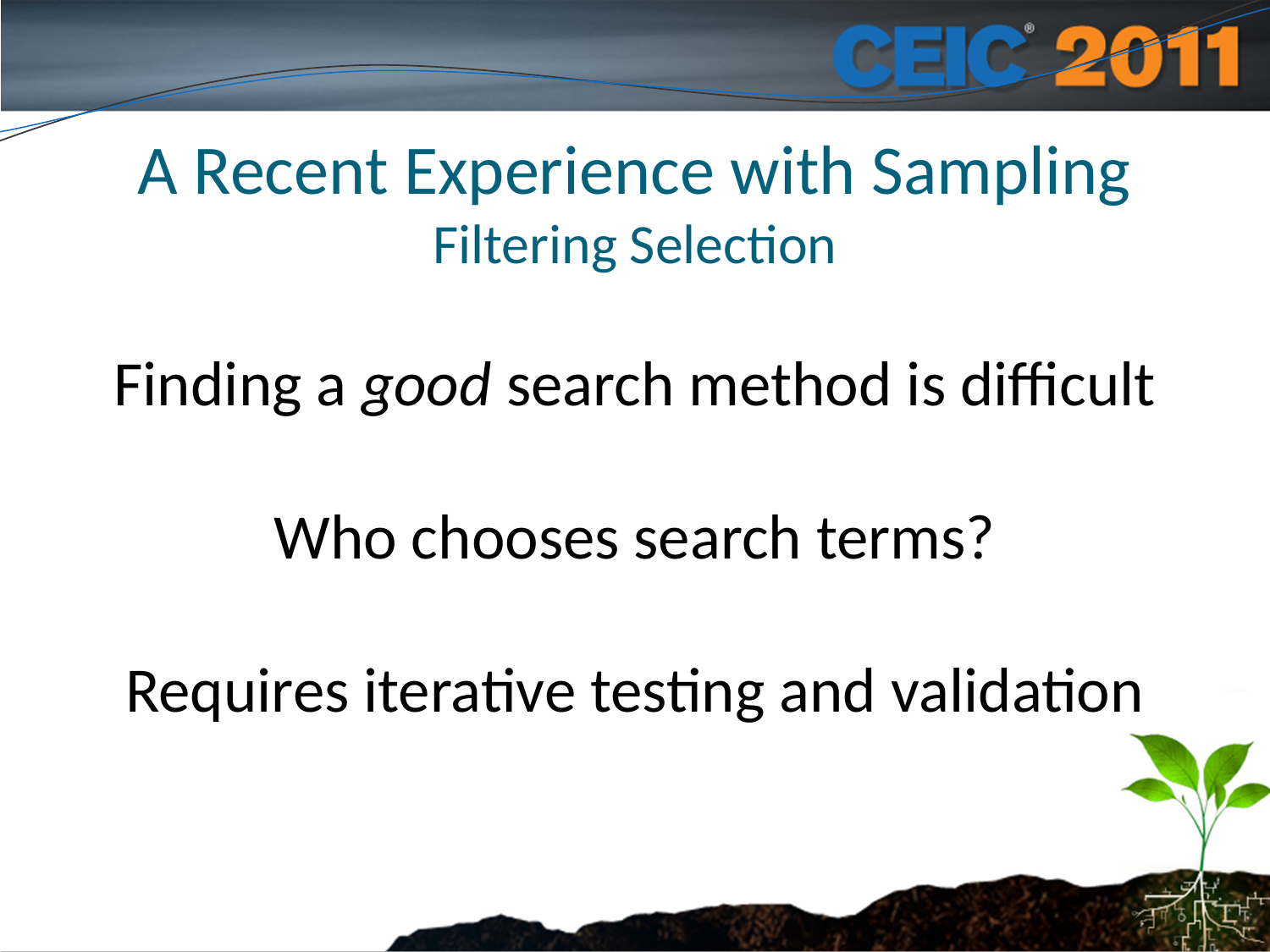

# A Recent Experience with Sampling Filtering Selection

Finding a good search method is difficult

Who chooses search terms?

Requires iterative testing and validation